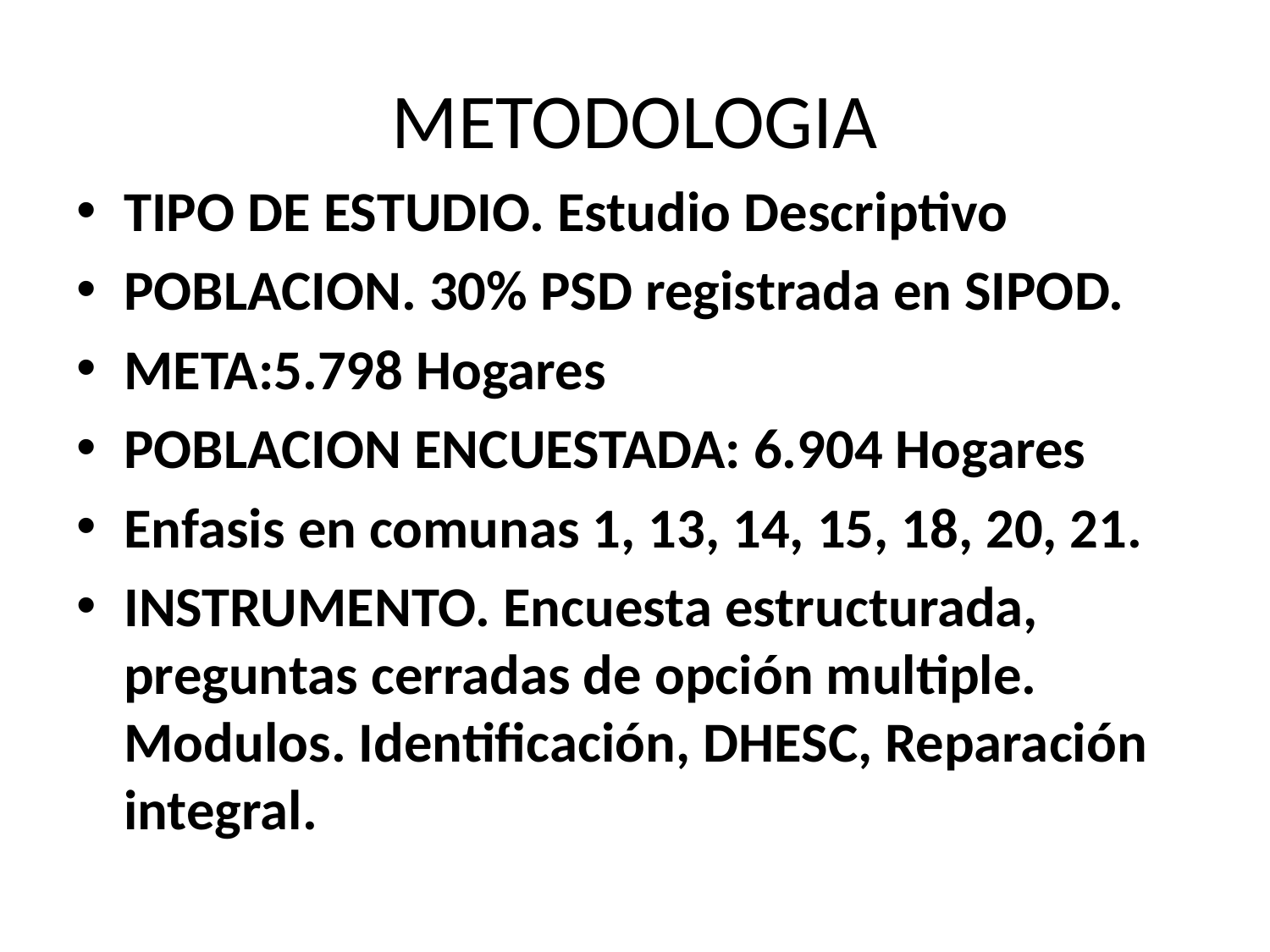

# METODOLOGIA
TIPO DE ESTUDIO. Estudio Descriptivo
POBLACION. 30% PSD registrada en SIPOD.
META:5.798 Hogares
POBLACION ENCUESTADA: 6.904 Hogares
Enfasis en comunas 1, 13, 14, 15, 18, 20, 21.
INSTRUMENTO. Encuesta estructurada, preguntas cerradas de opción multiple. Modulos. Identificación, DHESC, Reparación integral.